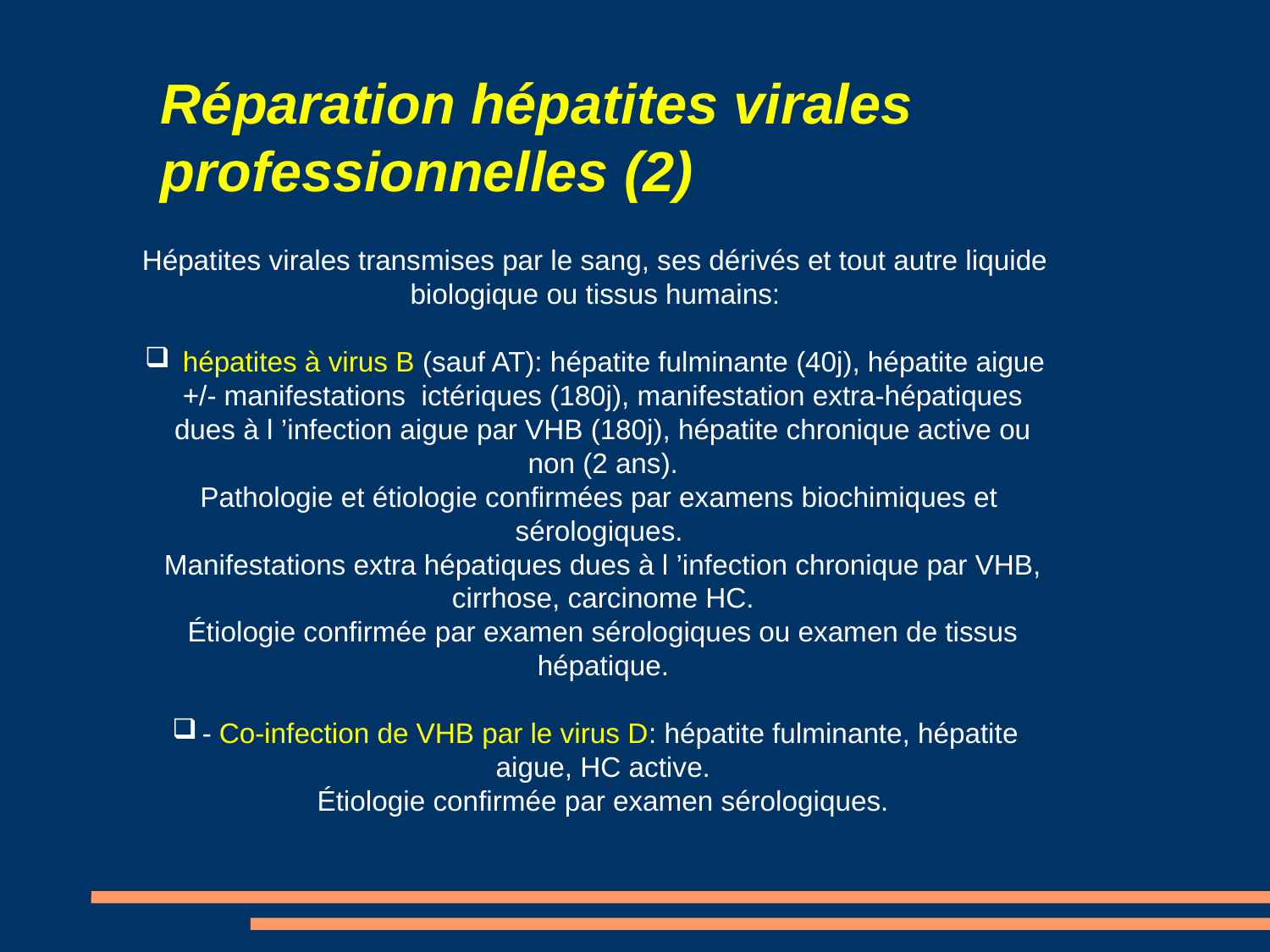

# Réparation hépatites virales professionnelles (2)‏
Hépatites virales transmises par le sang, ses dérivés et tout autre liquide
biologique ou tissus humains:

 hépatites à virus B (sauf AT): hépatite fulminante (40j), hépatite aigue
  +/- manifestations  ictériques (180j), manifestation extra-hépatiques
  dues à l ’infection aigue par VHB (180j), hépatite chronique active ou
  non (2 ans).
  Pathologie et étiologie confirmées par examens biochimiques et
  sérologiques.
  Manifestations extra hépatiques dues à l ’infection chronique par VHB,
  cirrhose, carcinome HC.
  Étiologie confirmée par examen sérologiques ou examen de tissus
  hépatique.

- Co-infection de VHB par le virus D: hépatite fulminante, hépatite
  aigue, HC active.
  Étiologie confirmée par examen sérologiques.